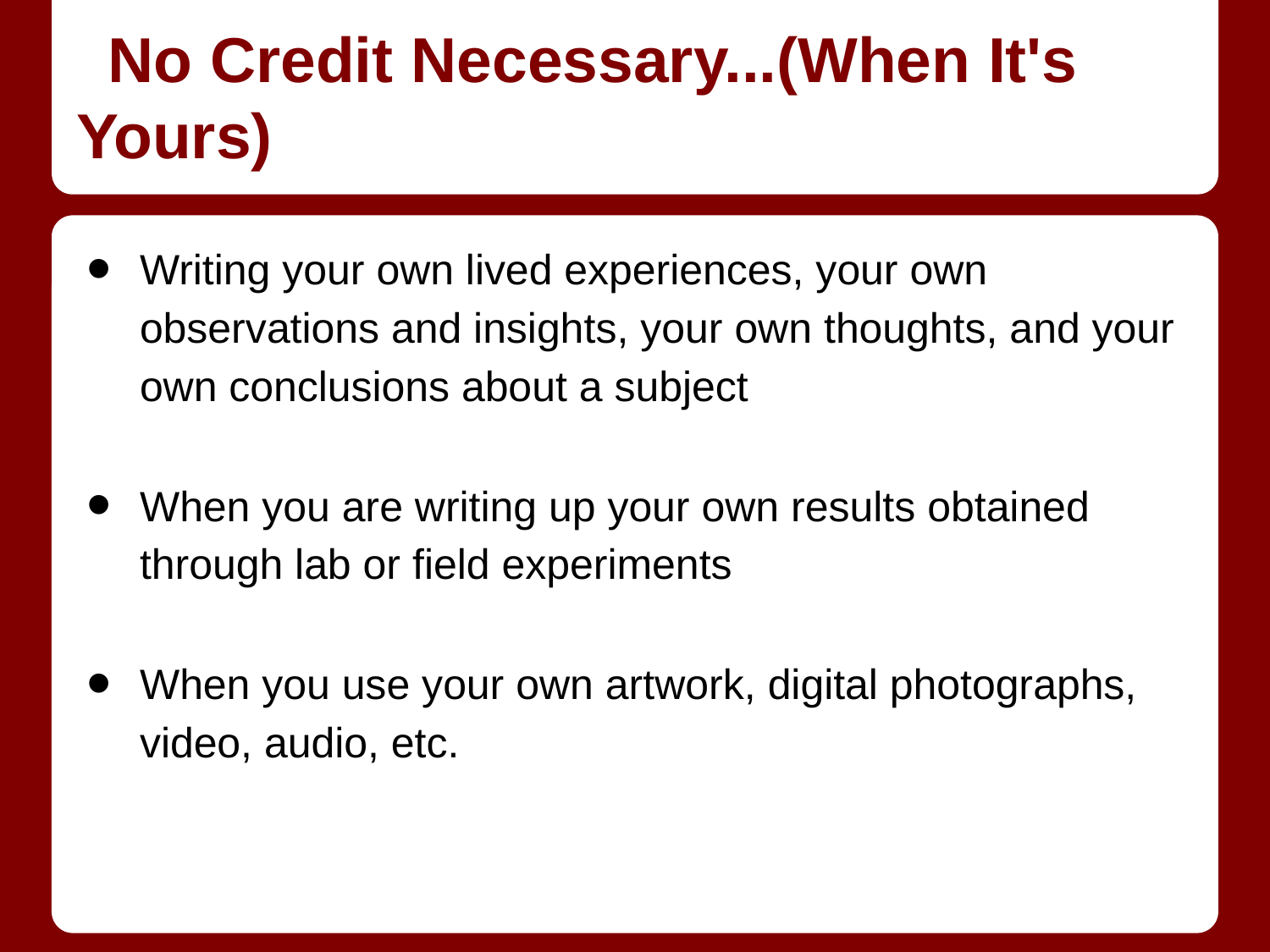

# No Credit Necessary...(When It's Yours)
Writing your own lived experiences, your own observations and insights, your own thoughts, and your own conclusions about a subject

When you are writing up your own results obtained through lab or field experiments

When you use your own artwork, digital photographs, video, audio, etc.